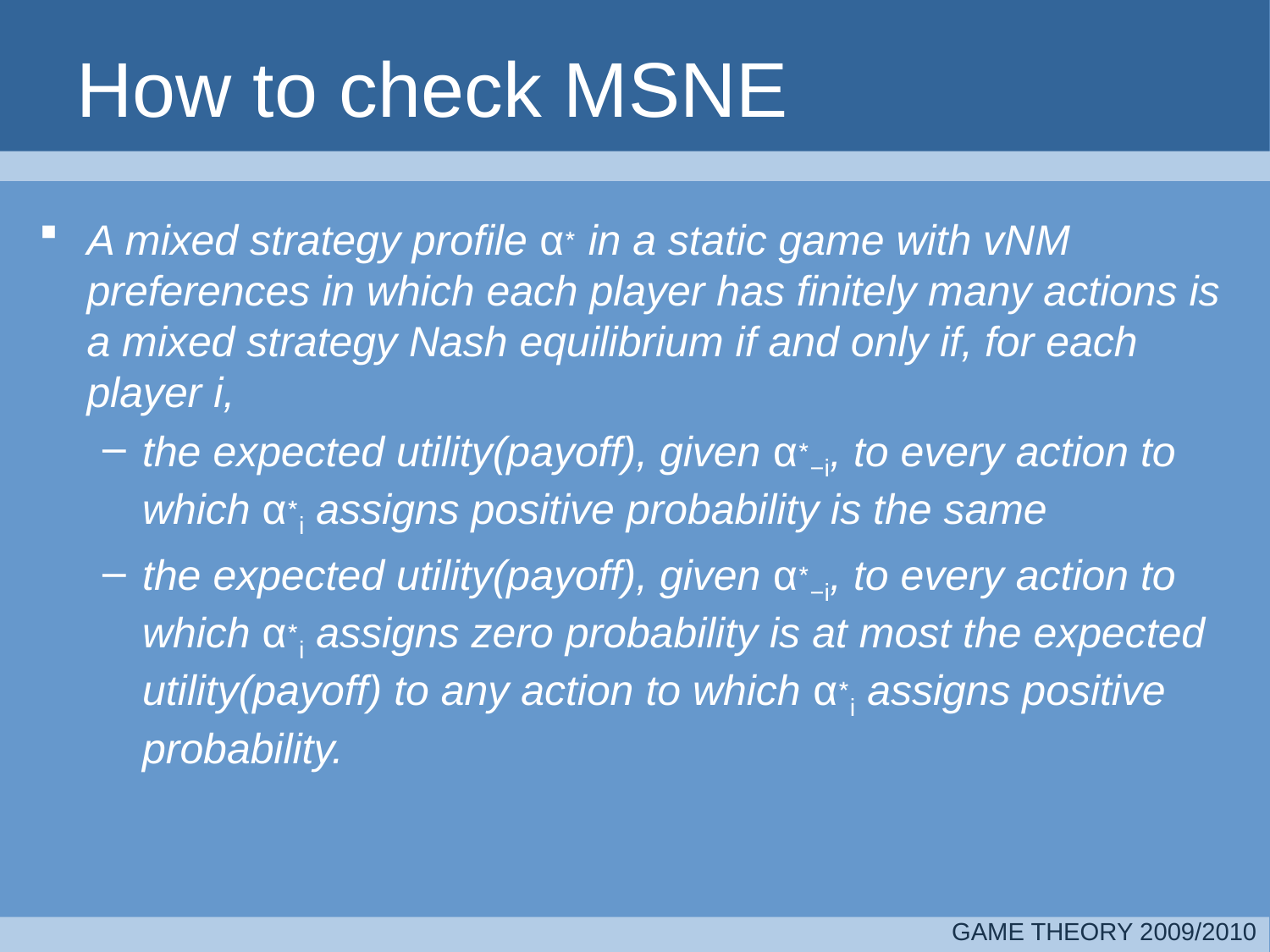

# How to check MSNE
A mixed strategy profile α∗ in a static game with vNM preferences in which each player has finitely many actions is a mixed strategy Nash equilibrium if and only if, for each player i,
the expected utility(payoff), given α∗−i, to every action to which α∗i assigns positive probability is the same
the expected utility(payoff), given α∗−i, to every action to which α∗i assigns zero probability is at most the expected utility(payoff) to any action to which α∗i assigns positive probability.
GAME THEORY 2009/2010